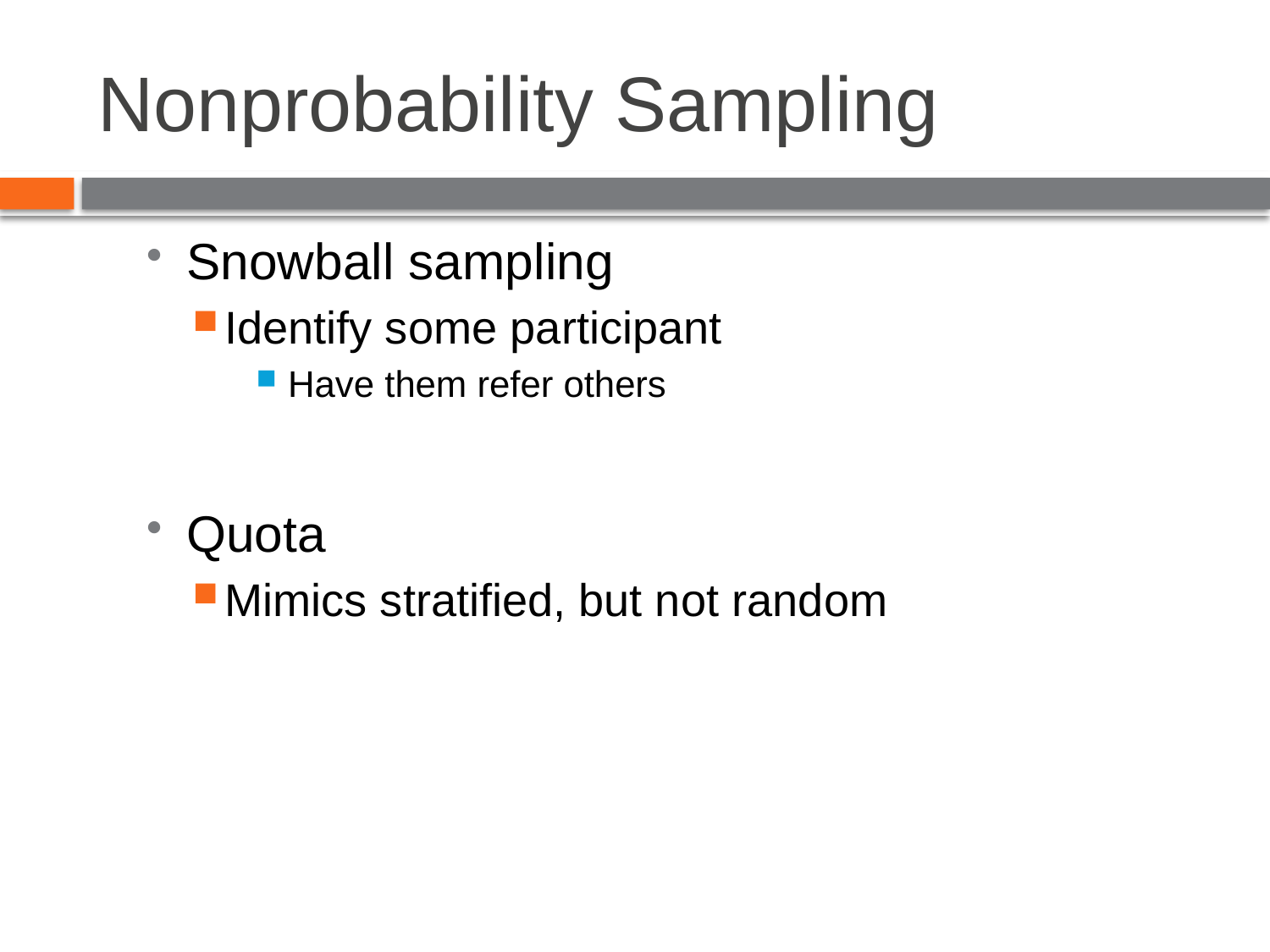

# Nonprobability Sampling
Snowball sampling
Identify some participant
Have them refer others

Quota
Mimics stratified, but not random